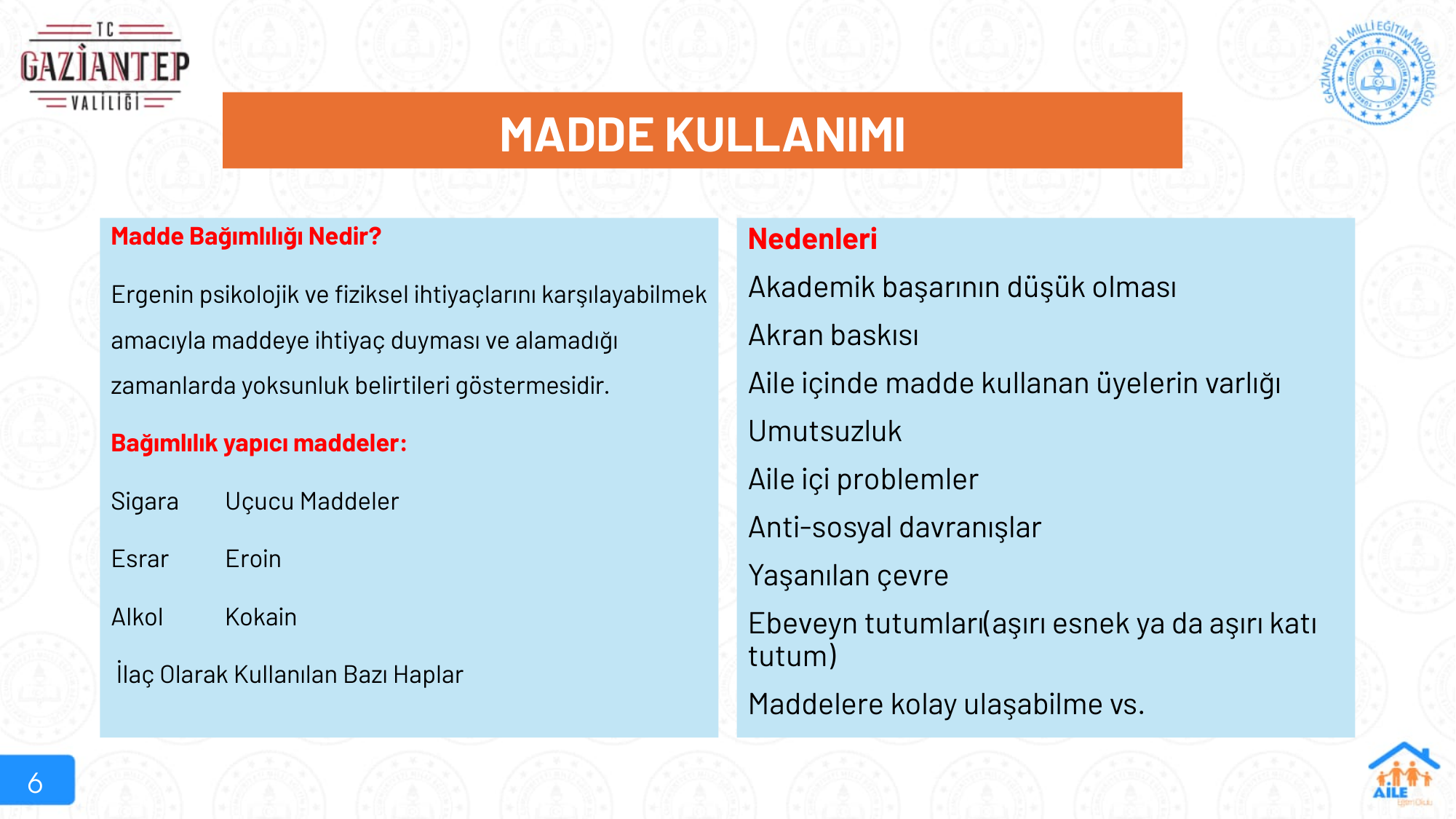

MADDE KULLANIMI
Madde Bağımlılığı Nedir?
Ergenin psikolojik ve fiziksel ihtiyaçlarını karşılayabilmek amacıyla maddeye ihtiyaç duyması ve alamadığı zamanlarda yoksunluk belirtileri göstermesidir.
Bağımlılık yapıcı maddeler:
Sigara         Uçucu Maddeler
Esrar           Eroin
Alkol            Kokain
 İlaç Olarak Kullanılan Bazı Haplar
Nedenleri
Akademik başarının düşük olması
Akran baskısı
Aile içinde madde kullanan üyelerin varlığı
Umutsuzluk
Aile içi problemler
Anti-sosyal davranışlar
Yaşanılan çevre
Ebeveyn tutumları(aşırı esnek ya da aşırı katı tutum)
Maddelere kolay ulaşabilme vs.

6